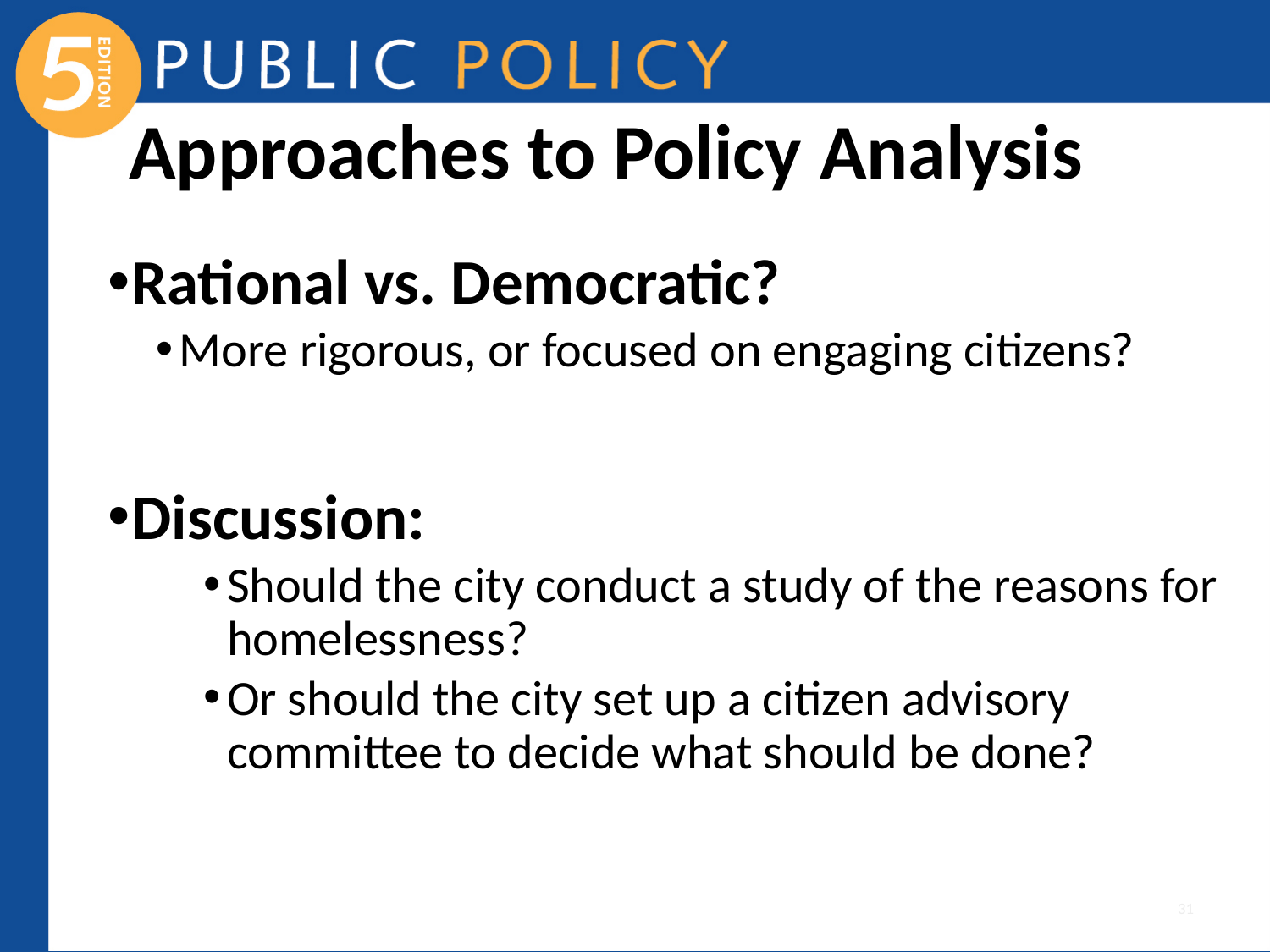

# Approaches to Policy Analysis
Rational vs. Democratic?
More rigorous, or focused on engaging citizens?

Discussion:
Should the city conduct a study of the reasons for homelessness?
Or should the city set up a citizen advisory committee to decide what should be done?

31